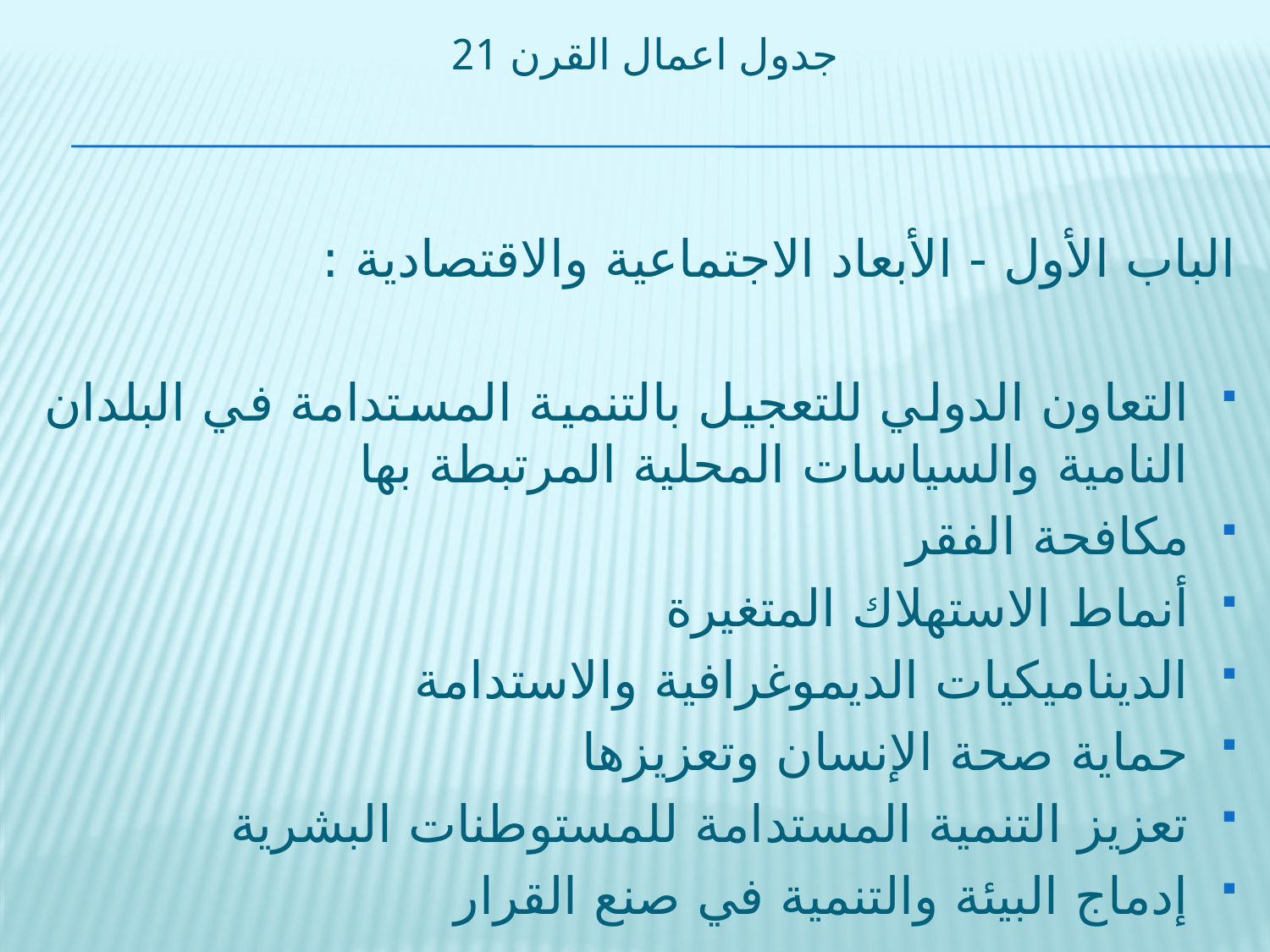

# جدول اعمال القرن 21

الباب الأول - الأبعاد الاجتماعية والاقتصادية :

التعاون الدولي للتعجيل بالتنمية المستدامة في البلدان النامية والسياسات المحلية المرتبطة بها
مكافحة الفقر
أنماط الاستهلاك المتغيرة
الديناميكيات الديموغرافية والاستدامة
حماية صحة الإنسان وتعزيزها
تعزيز التنمية المستدامة للمستوطنات البشرية
إدماج البيئة والتنمية في صنع القرار